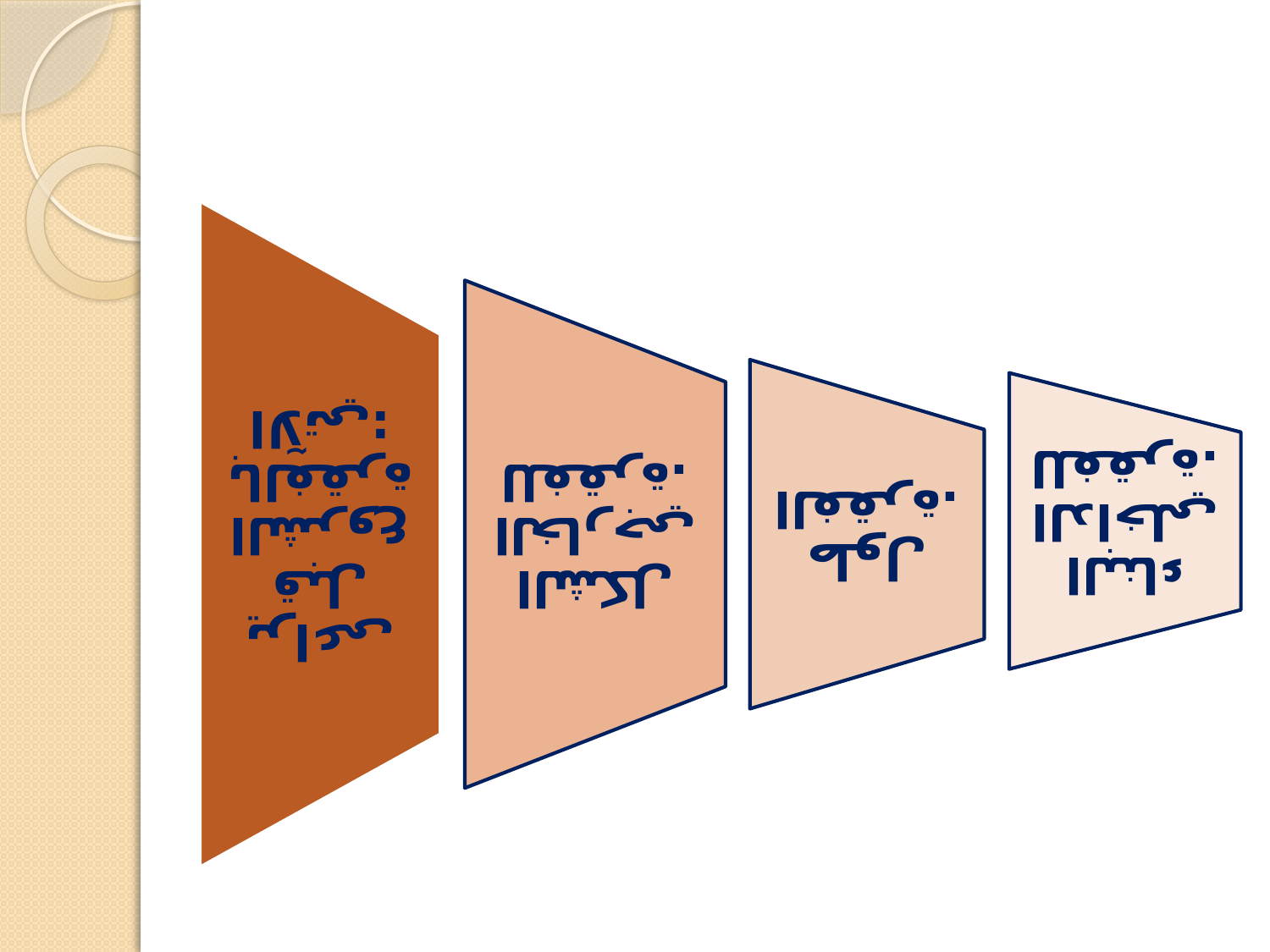

يراعى قبل الشروع بالفقرة الآتي:
الشكل الخارجي للفقرة.
طول الفقرة.
البناء الداخلي للفقرة.